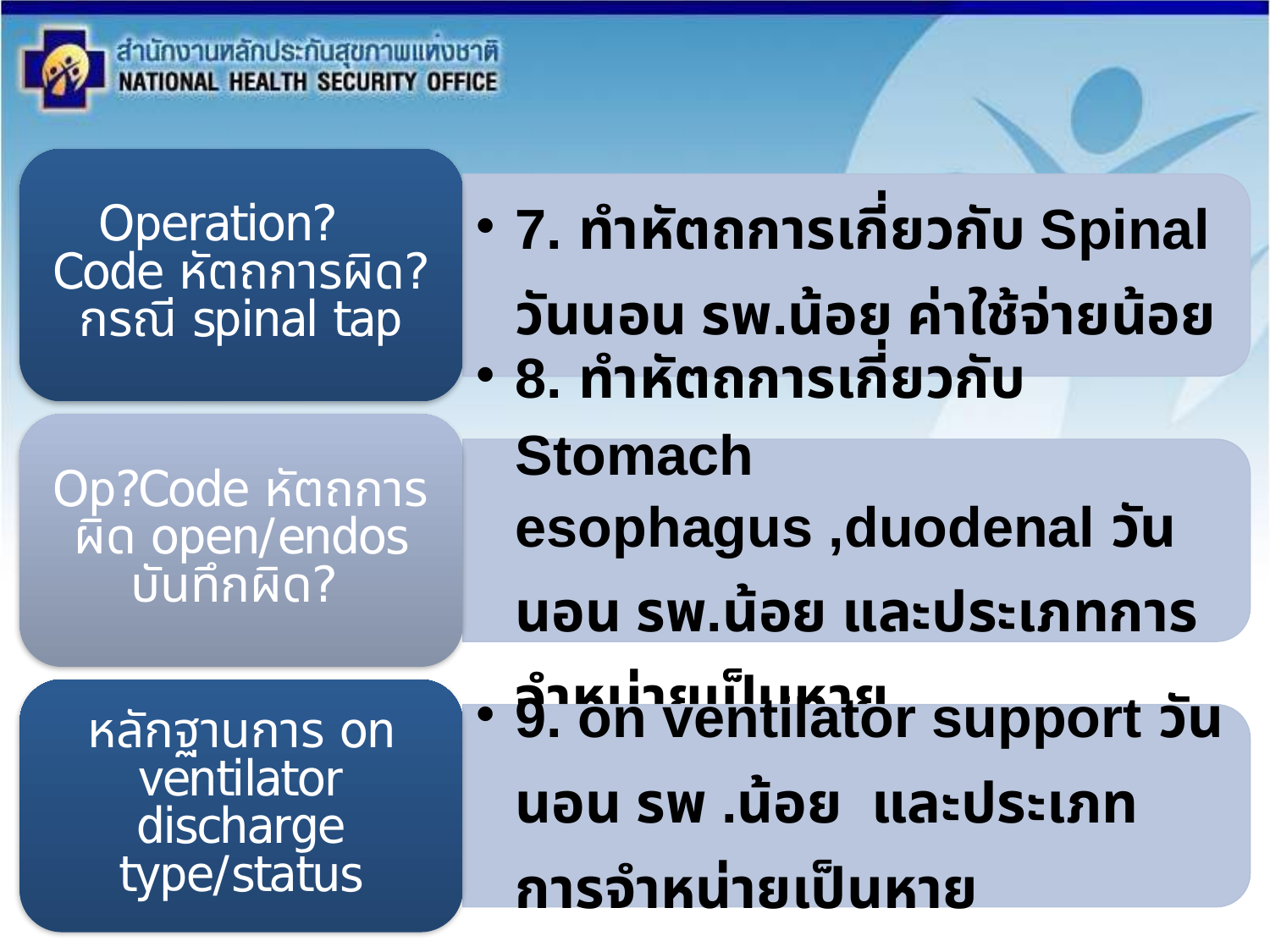

กรณี spinal tap
บันทึกผิด?
หลักฐานการ on ventilator discharge type/status